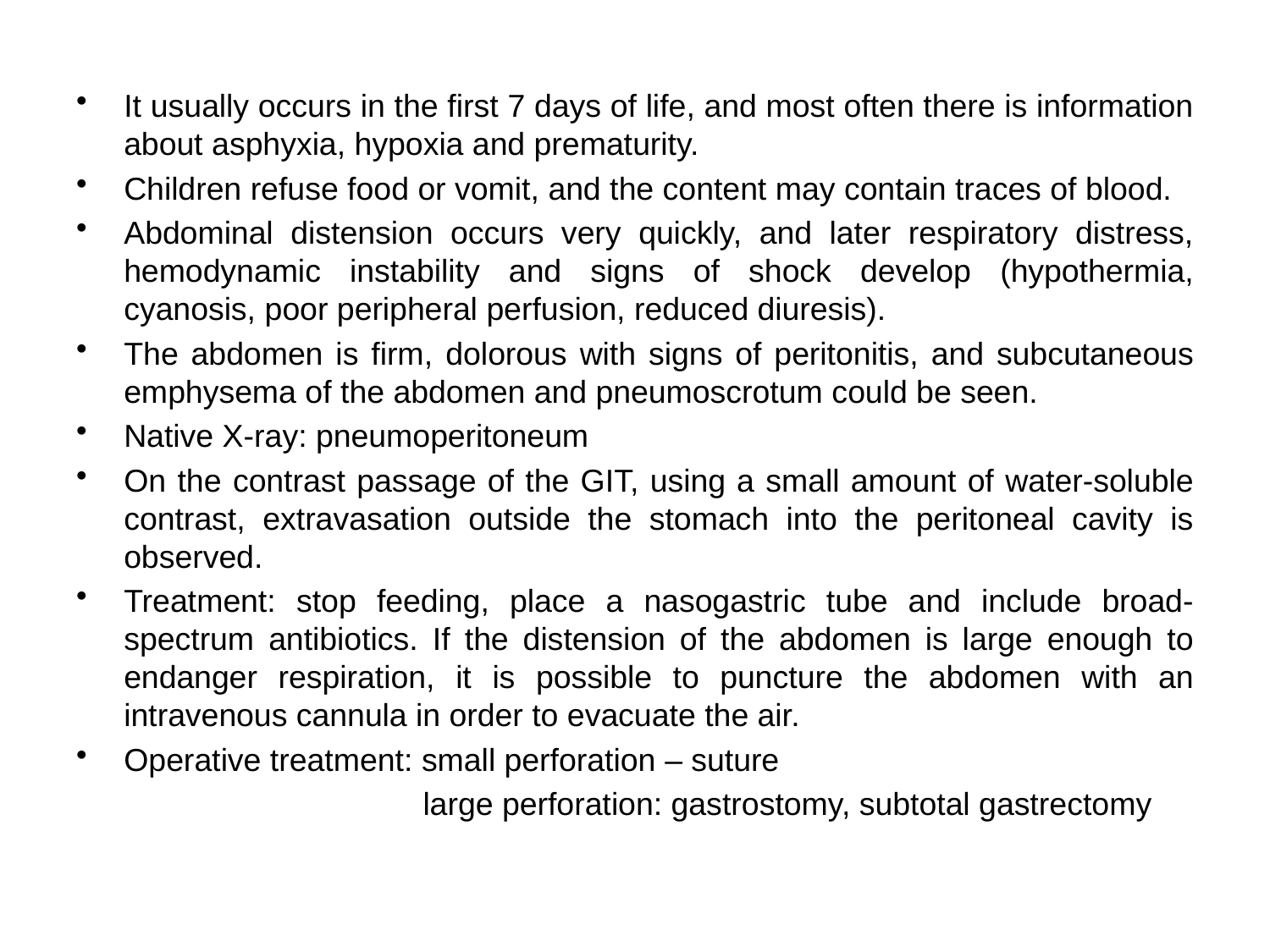

It usually occurs in the first 7 days of life, and most often there is information about asphyxia, hypoxia and prematurity.
Children refuse food or vomit, and the content may contain traces of blood.
Abdominal distension occurs very quickly, and later respiratory distress, hemodynamic instability and signs of shock develop (hypothermia, cyanosis, poor peripheral perfusion, reduced diuresis).
The abdomen is firm, dolorous with signs of peritonitis, and subcutaneous emphysema of the abdomen and pneumoscrotum could be seen.
Native X-ray: pneumoperitoneum
On the contrast passage of the GIT, using a small amount of water-soluble contrast, extravasation outside the stomach into the peritoneal cavity is observed.
Treatment: stop feeding, place a nasogastric tube and include broad-spectrum antibiotics. If the distension of the abdomen is large enough to endanger respiration, it is possible to puncture the abdomen with an intravenous cannula in order to evacuate the air.
Operative treatment: small perforation – suture
                                       large perforation: gastrostomy, subtotal gastrectomy